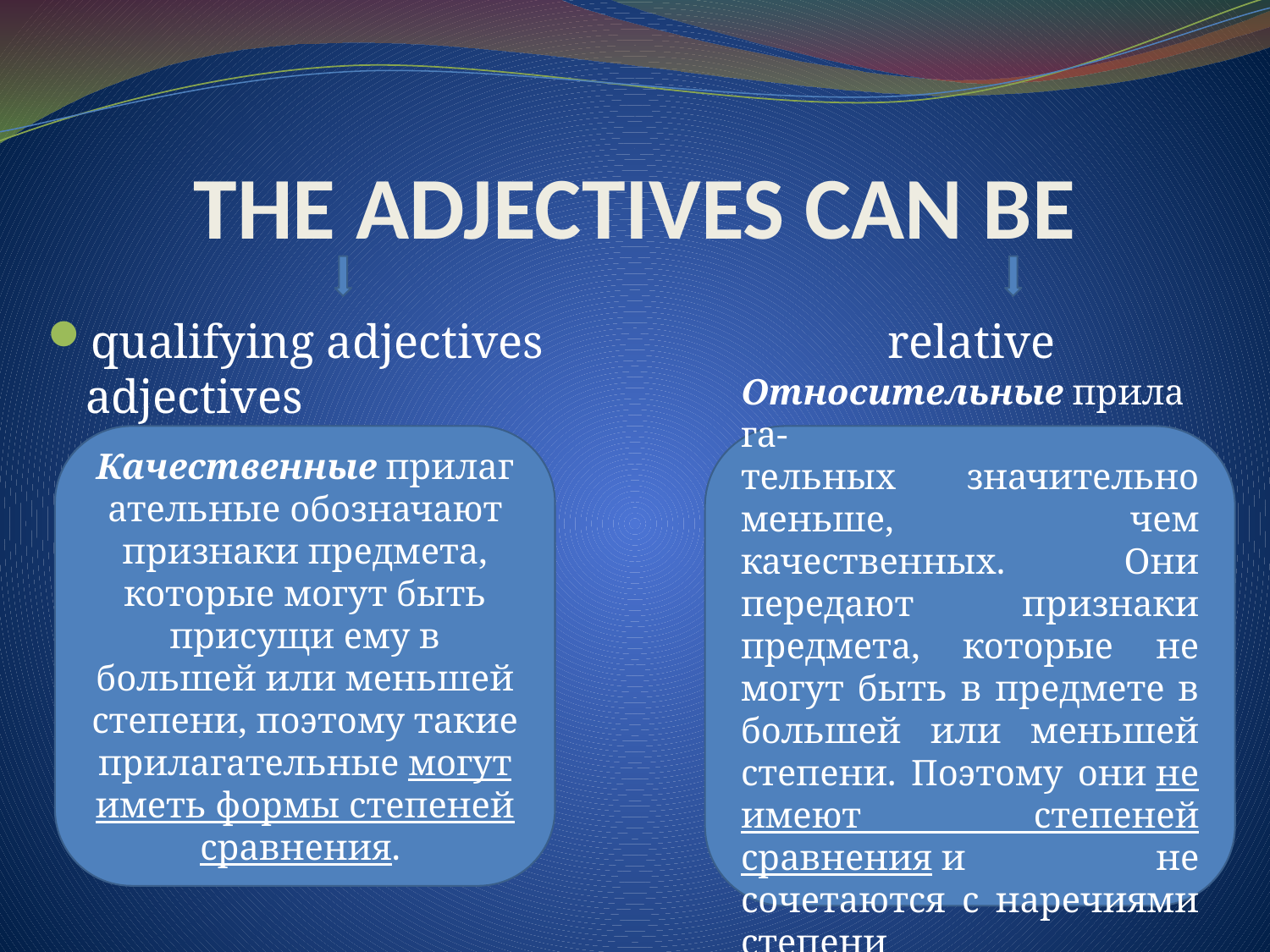

# THE ADJECTIVES CAN BE

qualifying adjectives                             relative adjectives
Качественные прилагательные обозначают признаки предмета, которые могут быть присущи ему в большей или меньшей степени, поэтому такие прилагательные могут иметь формы степеней сравнения.
Относительные прилага-
тельных значительно меньше, чем качественных. Они передают признаки предмета, которые не могут быть в предмете в большей или меньшей степени. Поэтому они не имеют степеней сравнения и не сочетаются с наречиями степени